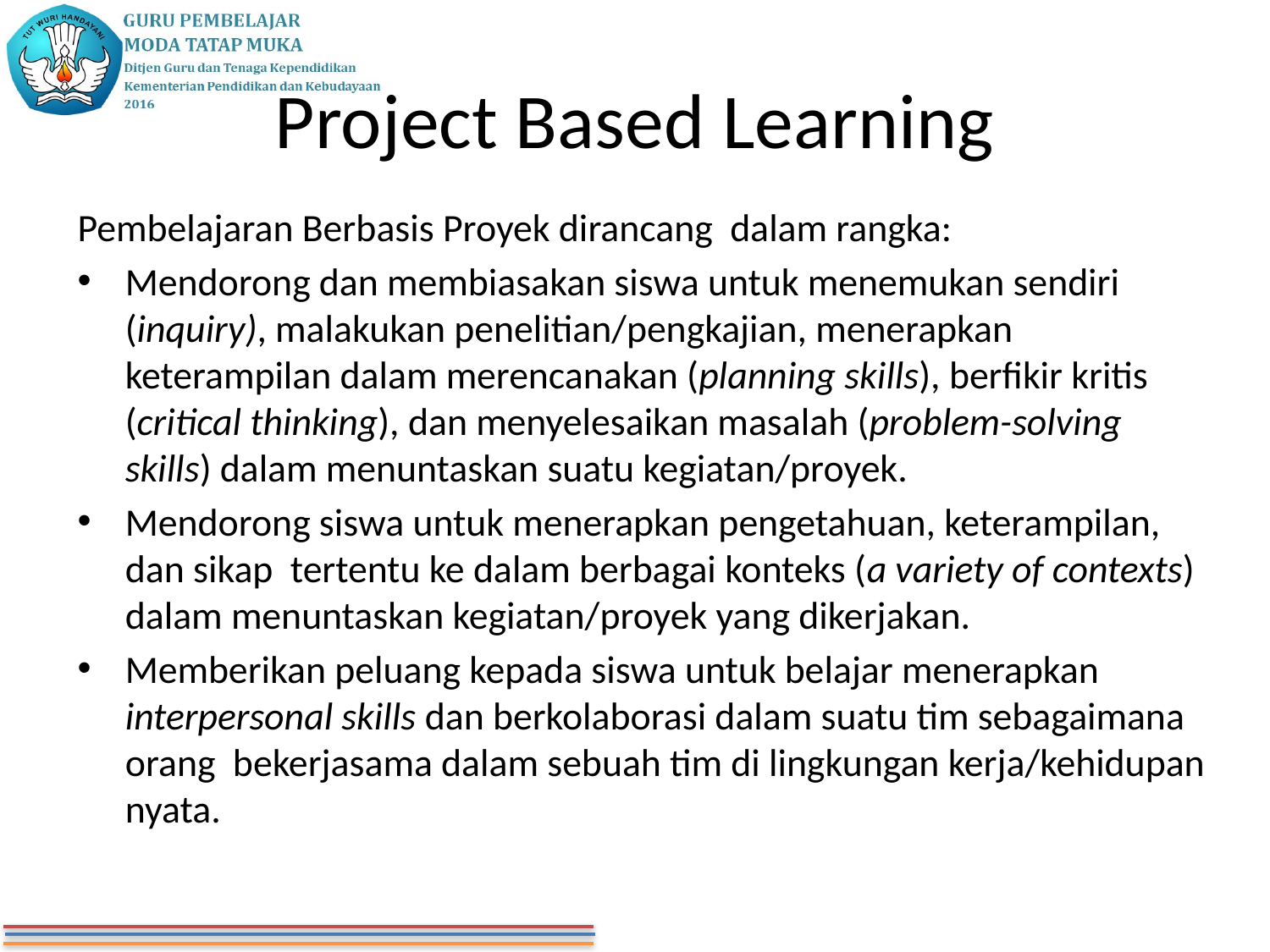

# Project Based Learning
Pembelajaran Berbasis Proyek dirancang  dalam rangka:
Mendorong dan membiasakan siswa untuk menemukan sendiri (inquiry), malakukan penelitian/pengkajian, menerapkan keterampilan dalam merencanakan (planning skills), berfikir kritis (critical thinking), dan menyelesaikan masalah (problem-solving skills) dalam menuntaskan suatu kegiatan/proyek.
Mendorong siswa untuk menerapkan pengetahuan, keterampilan, dan sikap  tertentu ke dalam berbagai konteks (a variety of contexts) dalam menuntaskan kegiatan/proyek yang dikerjakan.
Memberikan peluang kepada siswa untuk belajar menerapkan interpersonal skills dan berkolaborasi dalam suatu tim sebagaimana orang  bekerjasama dalam sebuah tim di lingkungan kerja/kehidupan nyata.